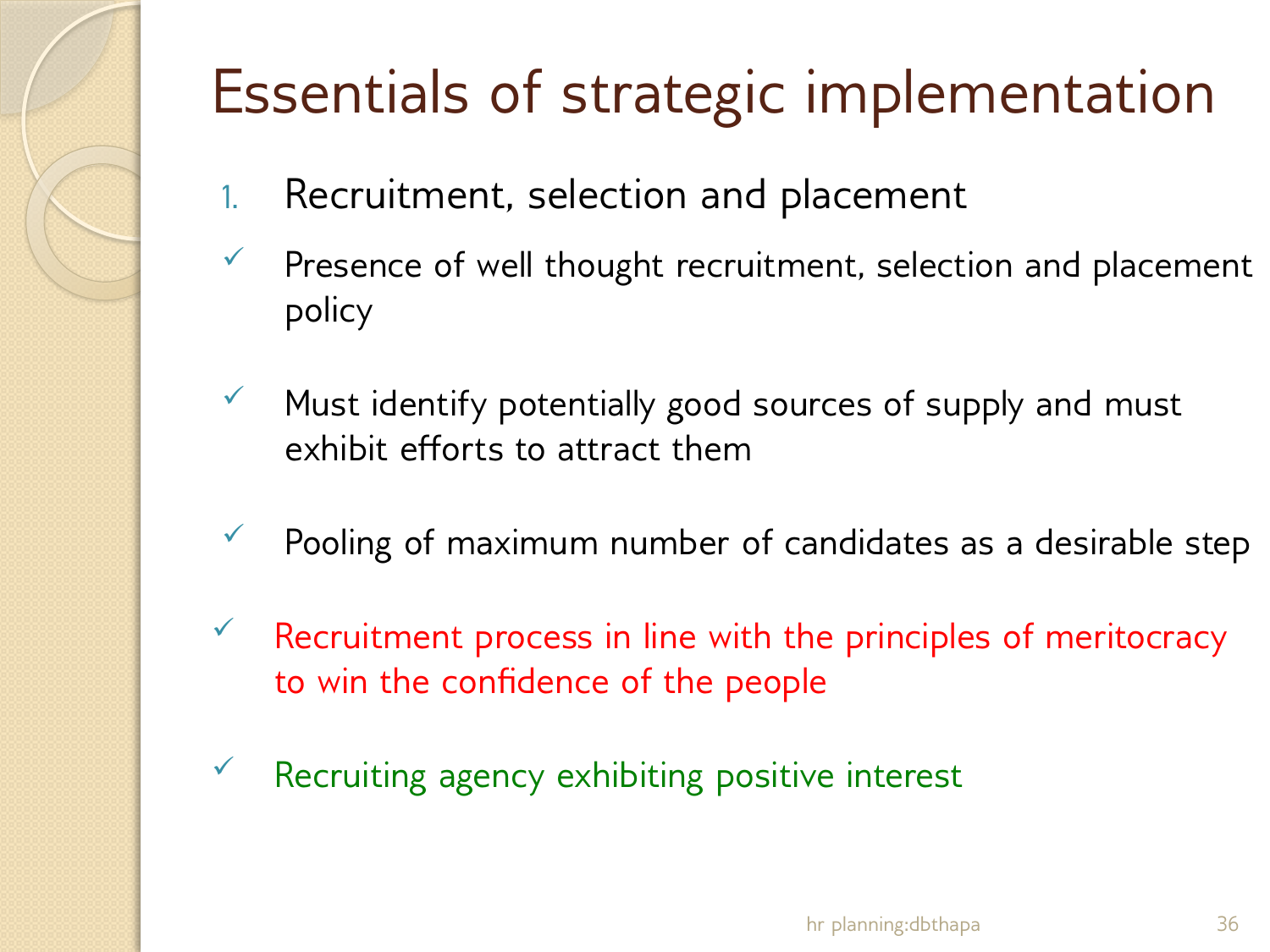

# Essentials of strategic implementation
Recruitment, selection and placement

Presence of well thought recruitment, selection and placement policy

Must identify potentially good sources of supply and must exhibit efforts to attract them

Pooling of maximum number of candidates as a desirable step

Recruitment process in line with the principles of meritocracy to win the confidence of the people

Recruiting agency exhibiting positive interest

hr planning:dbthapa
36